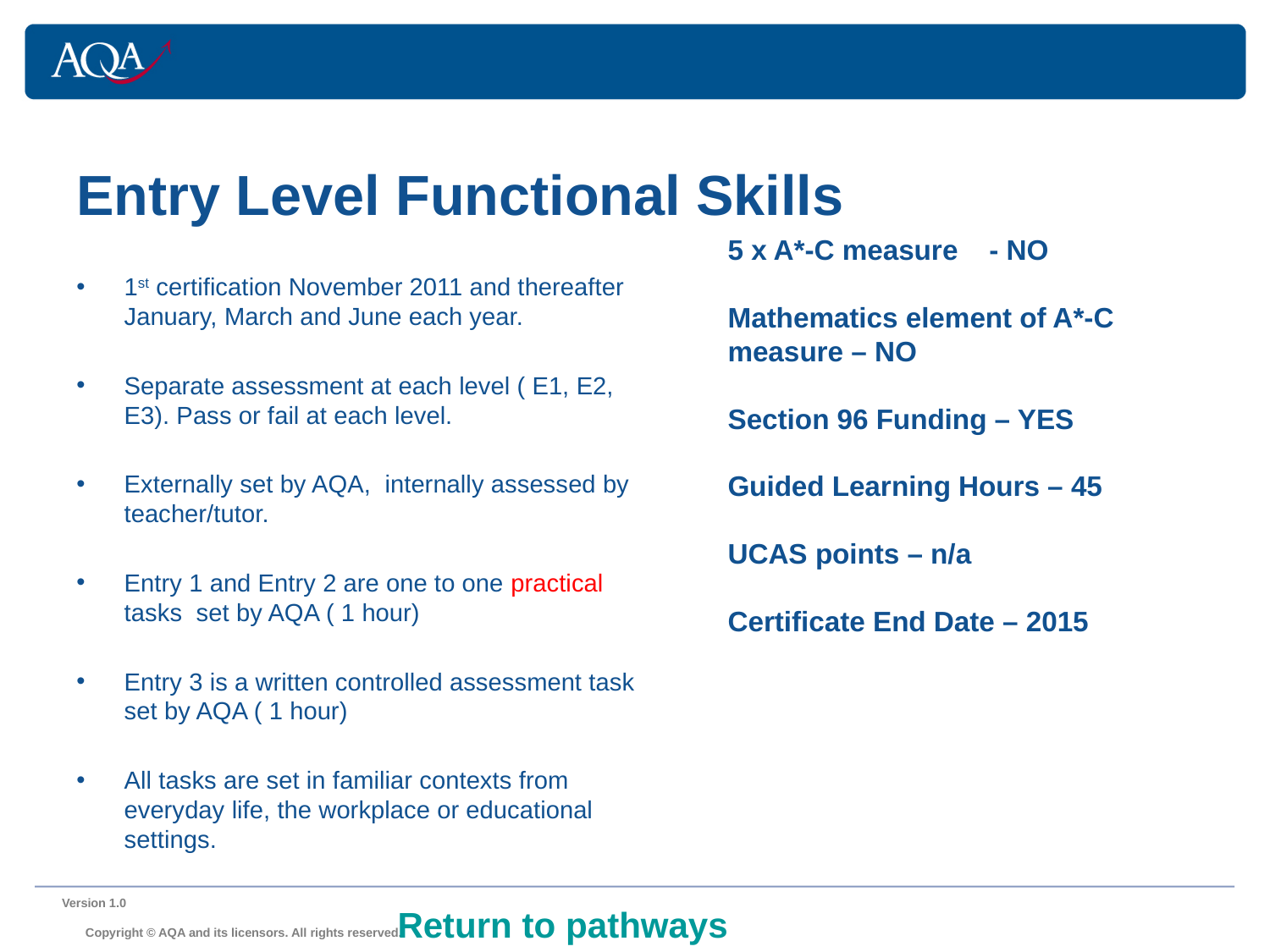

# Entry Level Functional Skills
5 x A*-C measure    - NO

Mathematics element of A*-C measure – NO

Section 96 Funding – YES

Guided Learning Hours – 45

UCAS points – n/a

Certificate End Date – 2015

1st certification November 2011 and thereafter January, March and June each year.

Separate assessment at each level ( E1, E2, E3). Pass or fail at each level.

Externally set by AQA,  internally assessed by teacher/tutor.

Entry 1 and Entry 2 are one to one practical tasks  set by AQA ( 1 hour)

Entry 3 is a written controlled assessment task set by AQA ( 1 hour)

All tasks are set in familiar contexts from everyday life, the workplace or educational settings.

Version 1.0                       	       Copyright © AQA and its licensors. All rights reserved.
Return to pathways